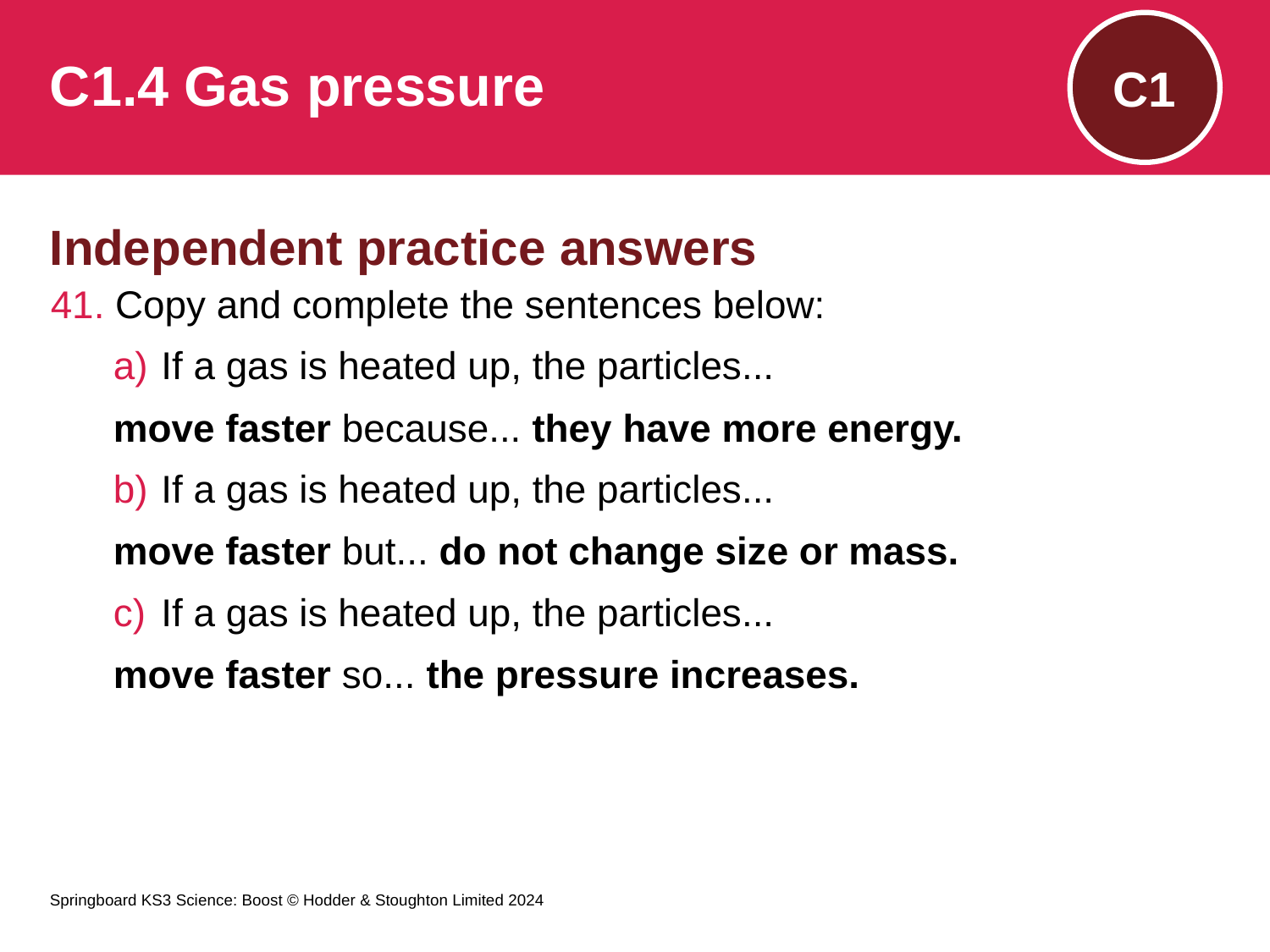

# C1.4 Gas pressure
C1
Independent practice answers
41. Copy and complete the sentences below:
If a gas is heated up, the particles...
move faster because... they have more energy.
If a gas is heated up, the particles...
move faster but... do not change size or mass.
If a gas is heated up, the particles...
move faster so... the pressure increases.

Springboard KS3 Science: Boost © Hodder & Stoughton Limited 2024